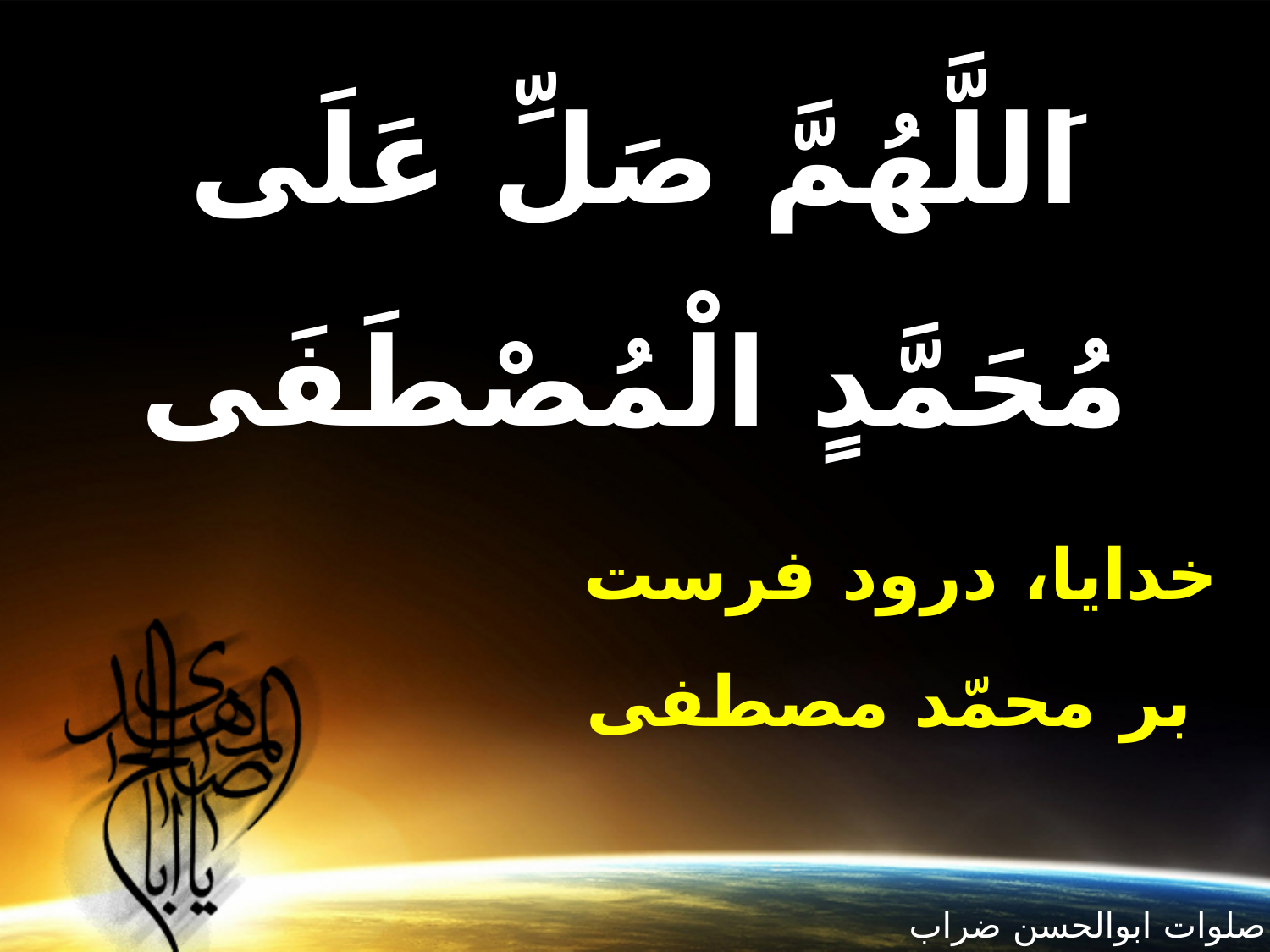

اَللَّهُمَّ صَلِّ عَلَى مُحَمَّدٍ الْمُصْطَفَى
خدايا، درود فرست
بر محمّد مصطفى